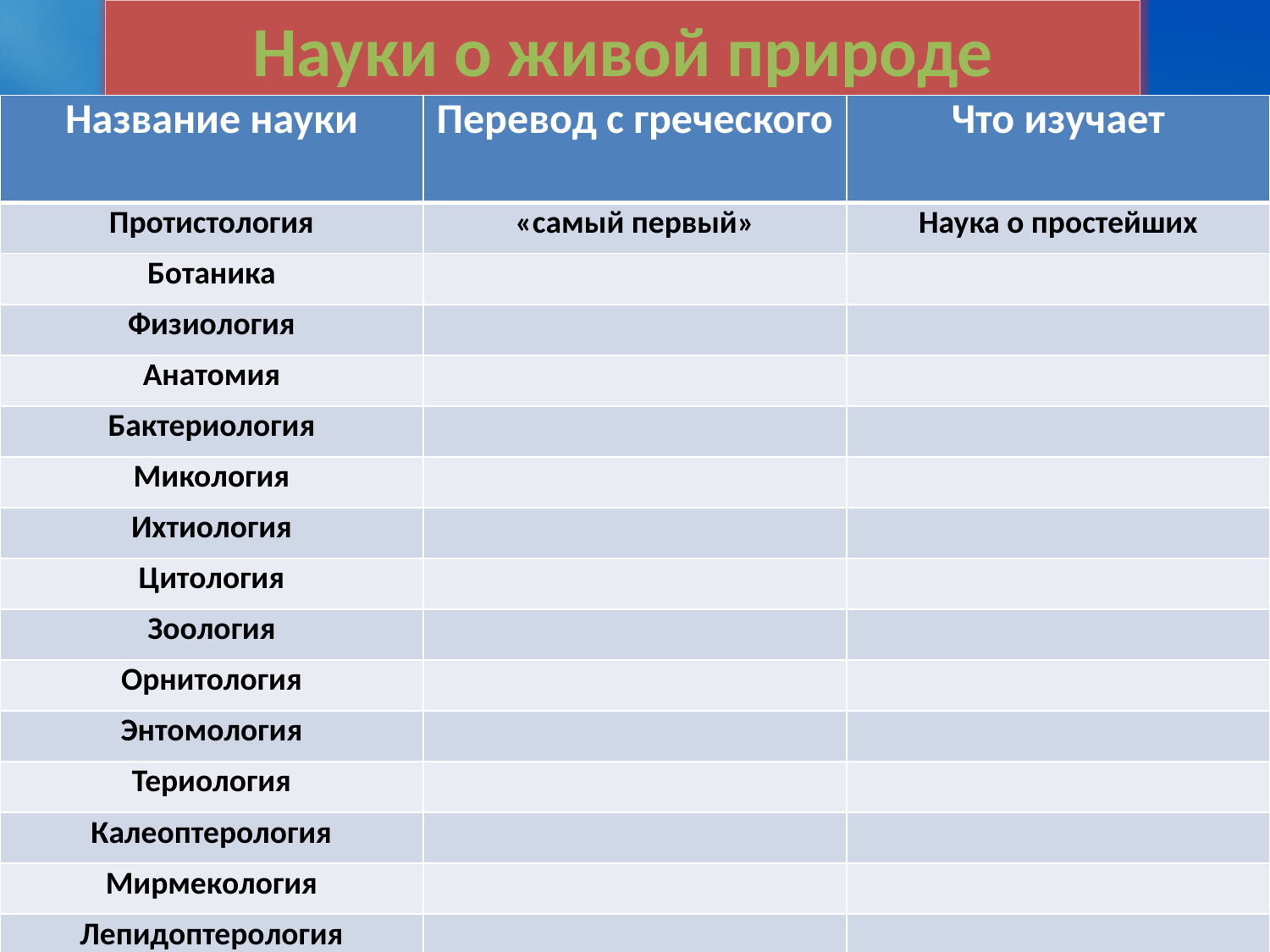

Науки о живой природе
| Название науки | Перевод с греческого | Что изучает |
| --- | --- | --- |
| Протистология | «самый первый» | Наука о простейших |
| Ботаника |  |  |
| Физиология |  |  |
| Анатомия |  |  |
| Бактериология |  |  |
| Микология |  |  |
| Ихтиология |  |  |
| Цитология |  |  |
| Зоология |  |  |
| Орнитология |  |  |
| Энтомология |  |  |
| Териология |  |  |
| Калеоптерология |  |  |
| Мирмекология |  |  |
| Лепидоптерология |  |  |